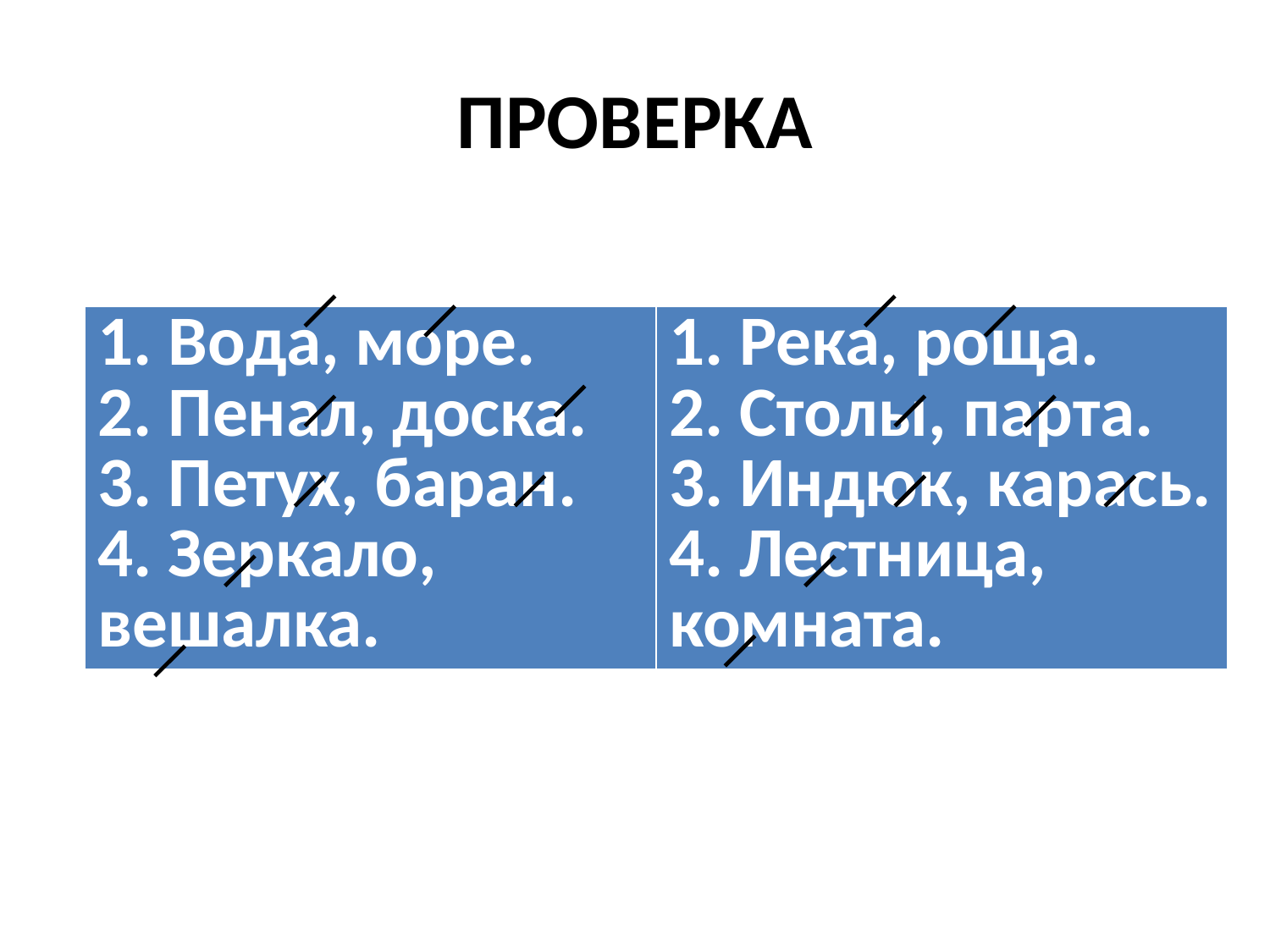

# ПРОВЕРКА
| 1. Вода, море. 2. Пенал, доска. 3. Петух, баран. 4. Зеркало, вешалка. | 1. Река, роща. 2. Столы, парта. 3. Индюк, карась. 4. Лестница, комната. |
| --- | --- |